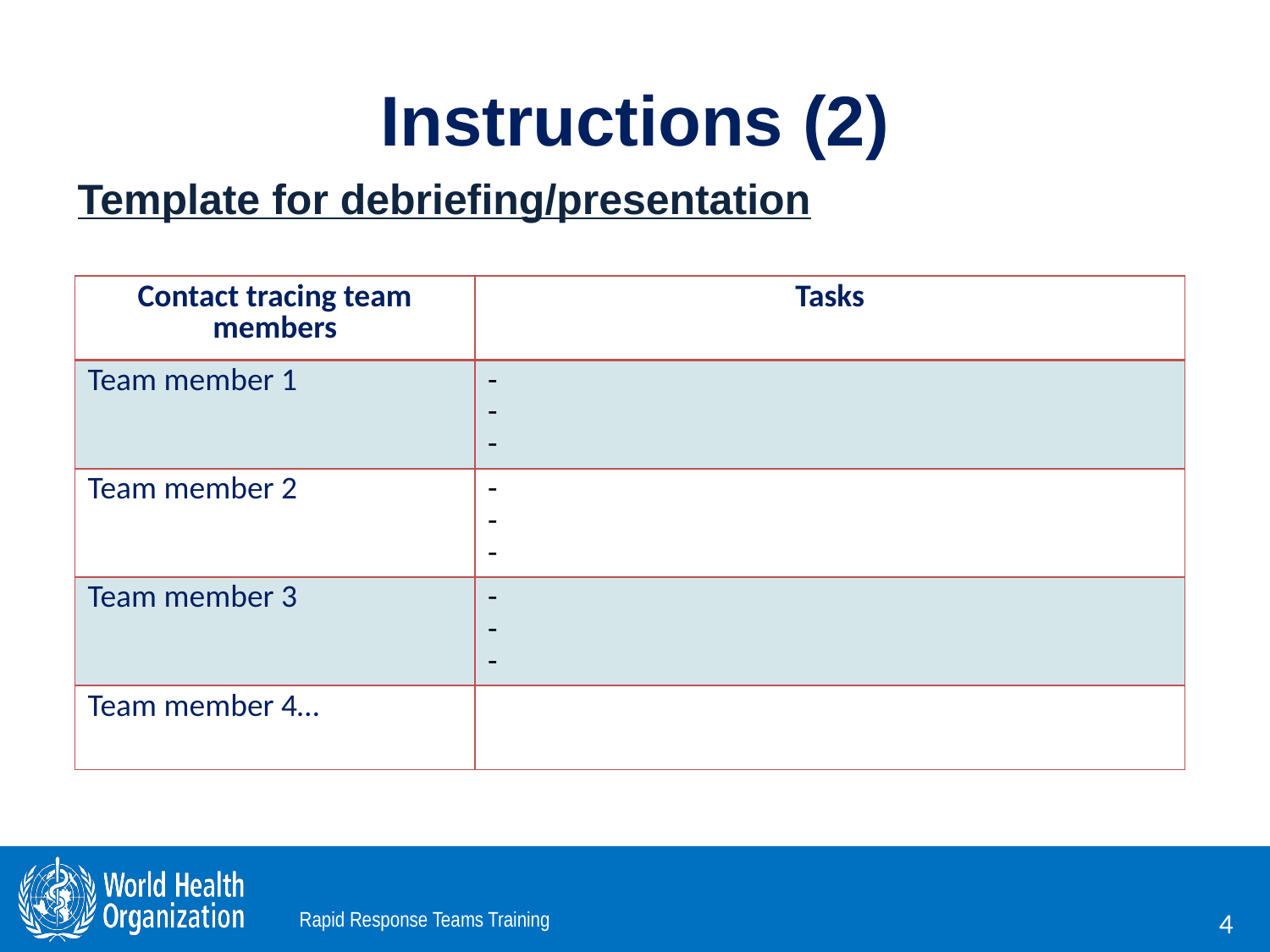

# Instructions (2)
Template for debriefing/presentation

| Contact tracing team members | Tasks |
| --- | --- |
| Team member 1 | - - - |
| Team member 2 | - - - |
| Team member 3 | - - - |
| Team member 4… |  |